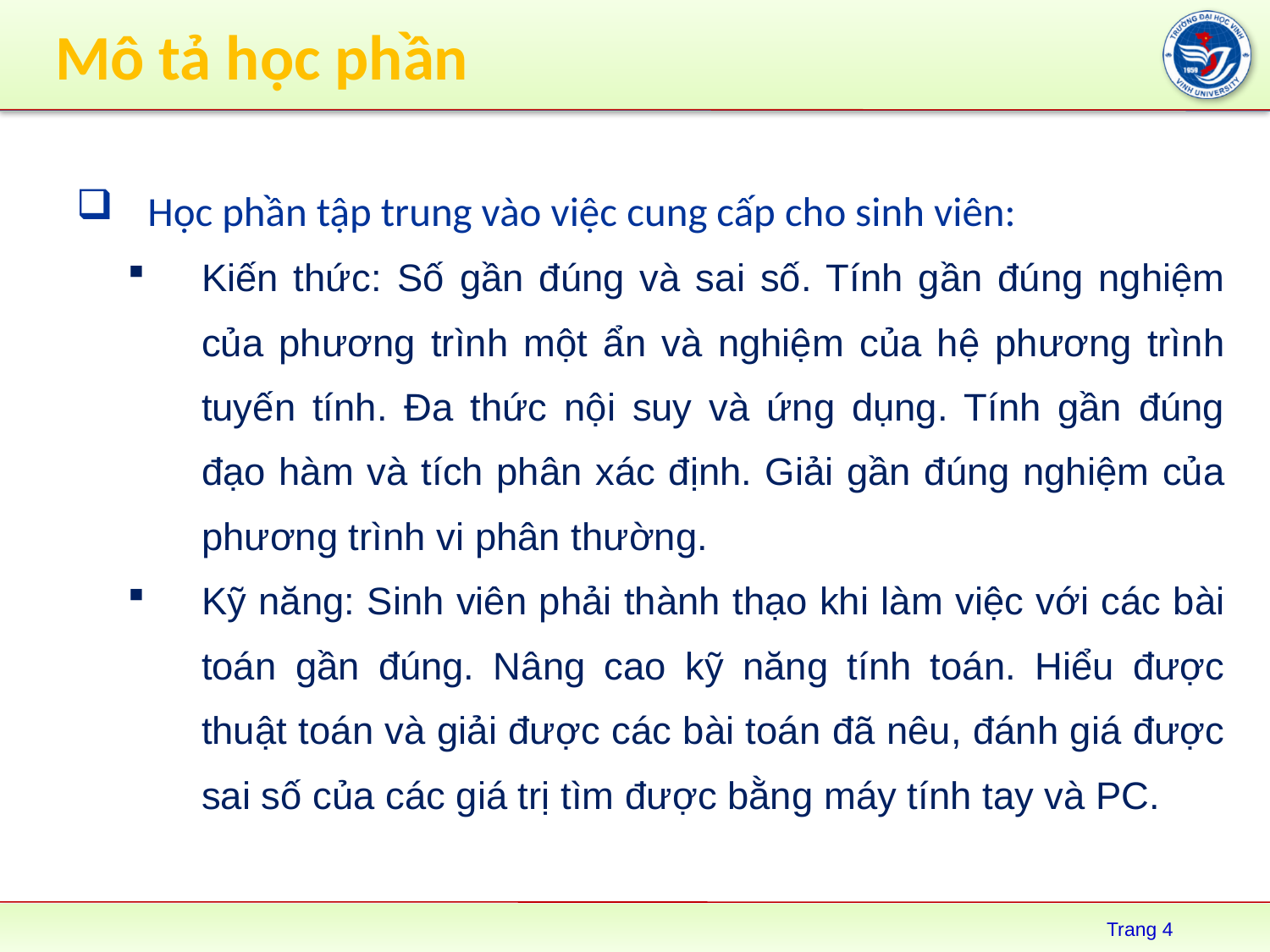

# Mô tả học phần
Học phần tập trung vào việc cung cấp cho sinh viên:
Kiến thức: Số gần đúng và sai số. Tính gần đúng nghiệm của phương trình một ẩn và nghiệm của hệ phương trình tuyến tính. Đa thức nội suy và ứng dụng. Tính gần đúng đạo hàm và tích phân xác định. Giải gần đúng nghiệm của phương trình vi phân thường.
Kỹ năng: Sinh viên phải thành thạo khi làm việc với các bài toán gần đúng. Nâng cao kỹ năng tính toán. Hiểu được thuật toán và giải được các bài toán đã nêu, đánh giá được sai số của các giá trị tìm được bằng máy tính tay và PC.